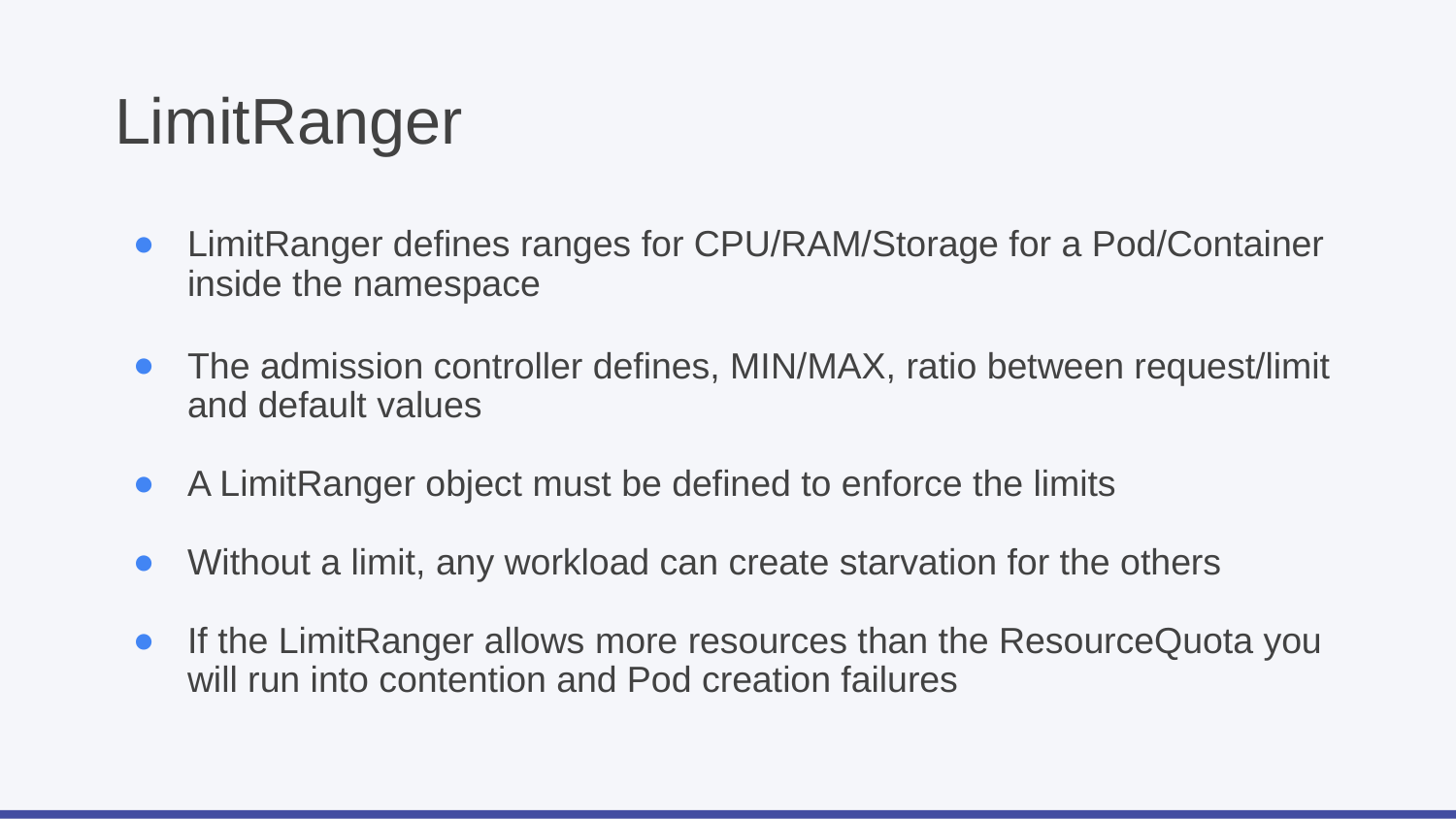

# LimitRanger
LimitRanger defines ranges for CPU/RAM/Storage for a Pod/Container inside the namespace
The admission controller defines, MIN/MAX, ratio between request/limit and default values
A LimitRanger object must be defined to enforce the limits
Without a limit, any workload can create starvation for the others
If the LimitRanger allows more resources than the ResourceQuota you will run into contention and Pod creation failures